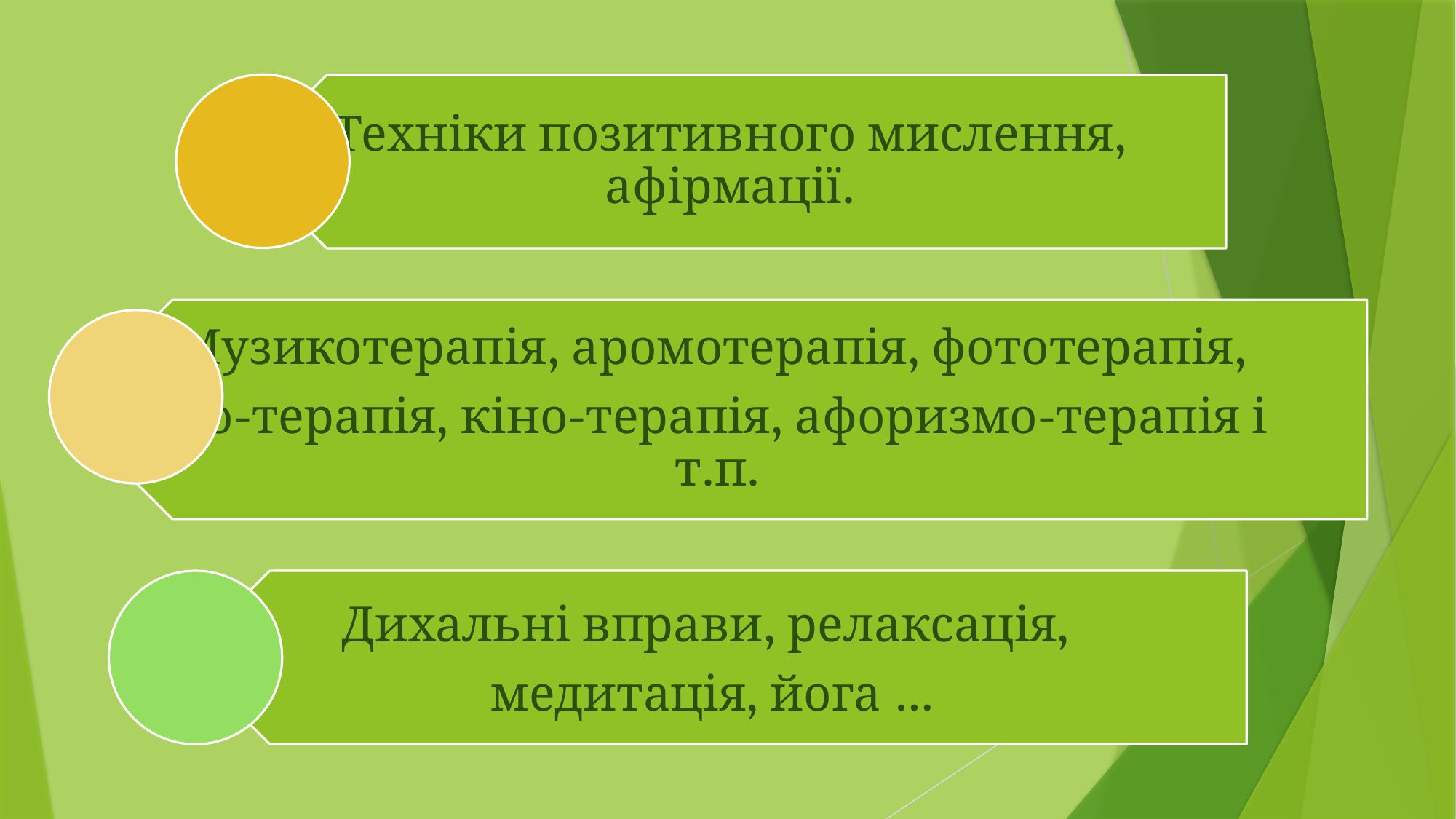

Техніки позитивного мислення, афірмації.
Музикотерапія, аромотерапія, фототерапія,
ізо-терапія, кіно-терапія, афоризмо-терапія і т.п.

Дихальні вправи, релаксація,
медитація, йога …